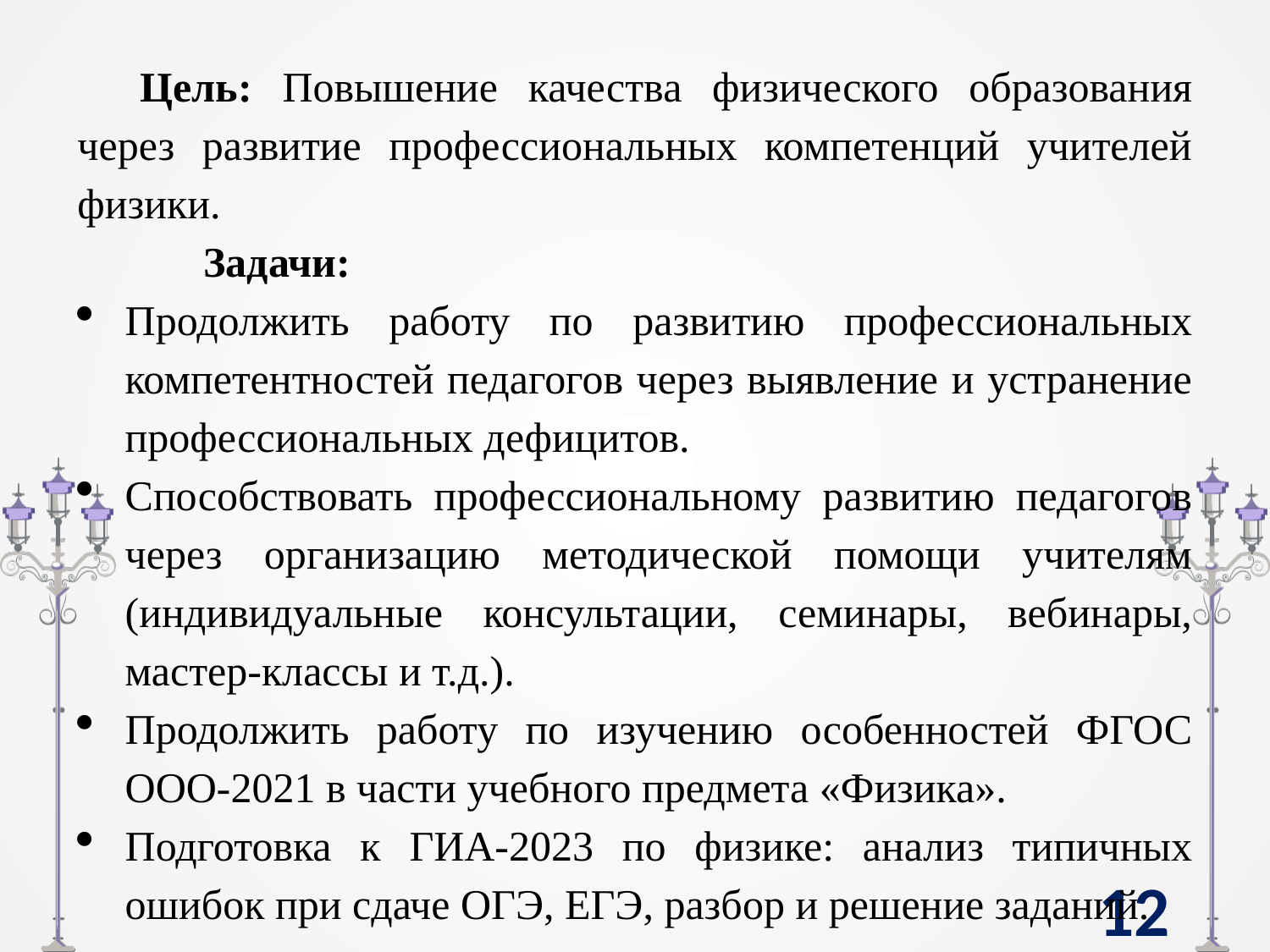

Цель: Повышение качества физического образования через развитие профессиональных компетенций учителей физики.
      Задачи:
Продолжить работу по развитию профессиональных компетентностей педагогов через выявление и устранение профессиональных дефицитов.
Способствовать профессиональному развитию педагогов через организацию методической помощи учителям (индивидуальные консультации, семинары, вебинары, мастер-классы и т.д.).
Продолжить работу по изучению особенностей ФГОС ООО-2021 в части учебного предмета «Физика».
Подготовка к ГИА-2023 по физике: анализ типичных ошибок при сдаче ОГЭ, ЕГЭ, разбор и решение заданий.
12